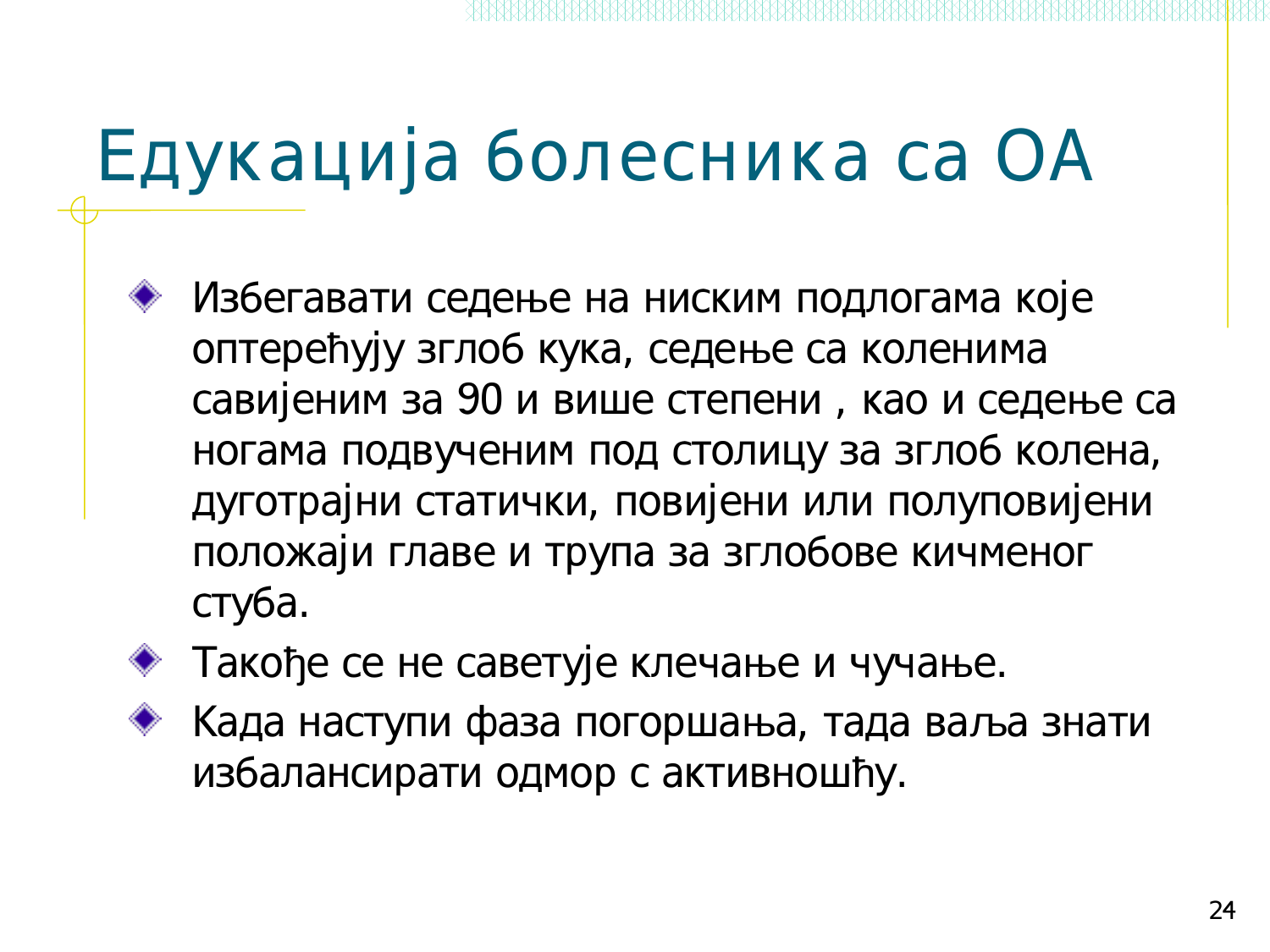

# Едукација болесника са ОА
Избегавати седење на ниским подлогама које оптерећују зглоб кука, седење са коленима савијеним за 90 и више степени , као и седење са ногама подвученим под столицу за зглоб колена, дуготрајни статички, повијени или полуповијени положаји главе и трупа за зглобове кичменог стуба.
Такође се не саветује клечање и чучање.
Када наступи фаза погоршања, тада ваља знати избалансирати одмор с активношћу.
24